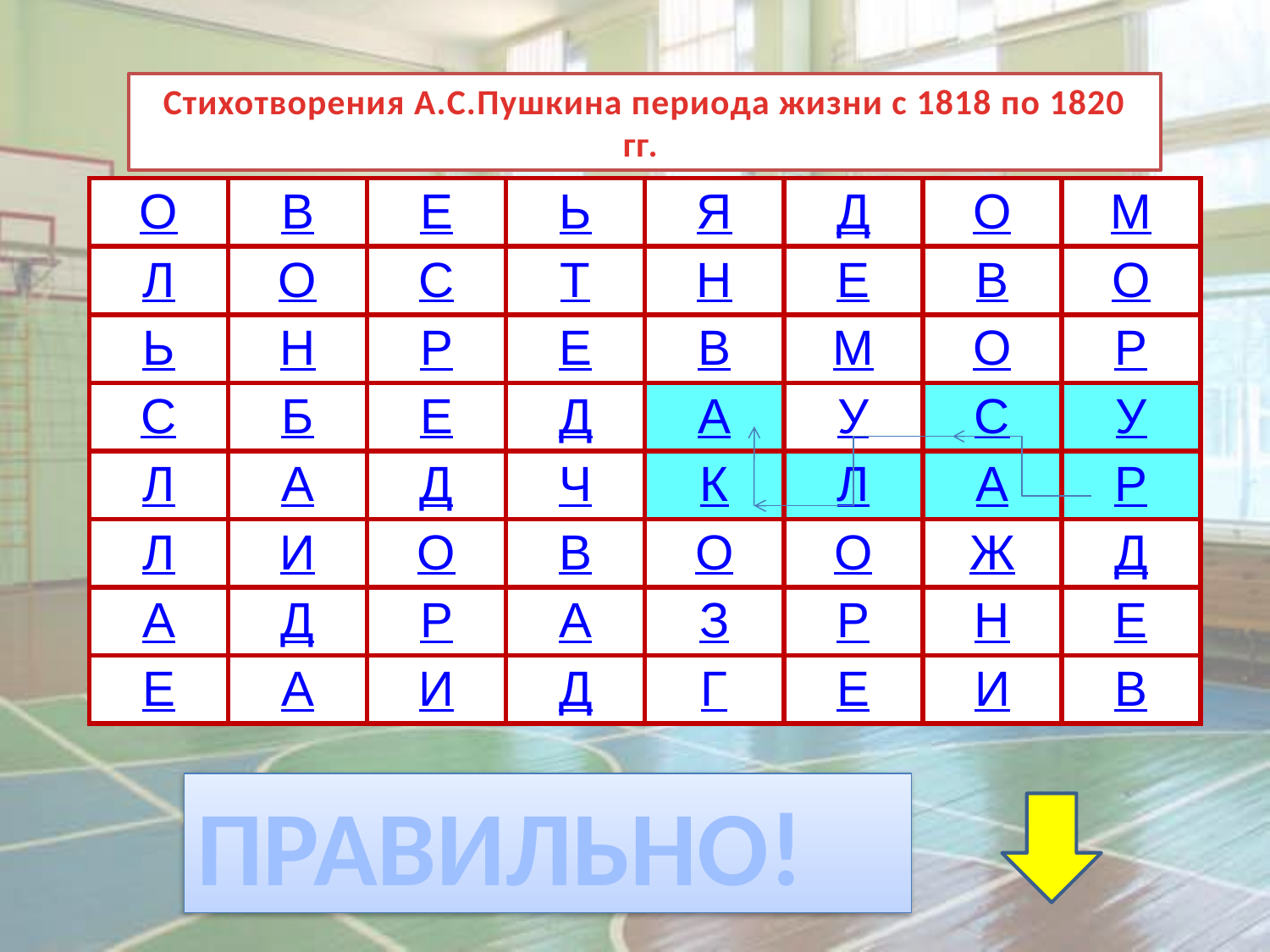

Стихотворения А.С.Пушкина периода жизни с 1818 по 1820 гг.
| О | В | Е | Ь | Я | Д | О | М |
| --- | --- | --- | --- | --- | --- | --- | --- |
| Л | О | С | Т | Н | Е | В | О |
| Ь | Н | Р | Е | В | М | О | Р |
| С | Б | Е | Д | А | У | С | У |
| Л | А | Д | Ч | К | Л | А | Р |
| Л | И | О | В | О | О | Ж | Д |
| А | Д | Р | А | З | Р | Н | Е |
| Е | А | И | Д | Г | Е | И | В |
ПРАВИЛЬНО!